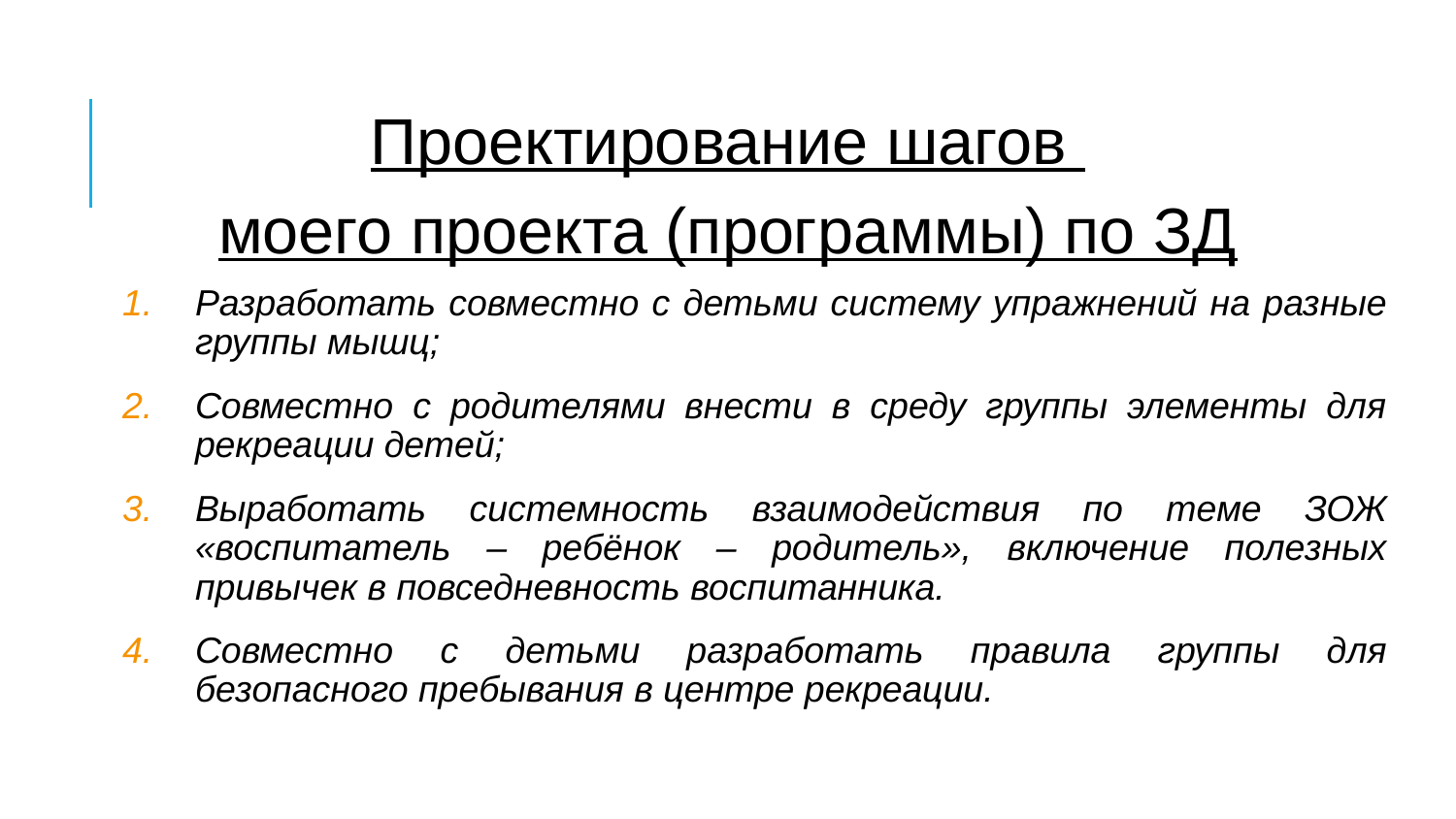

#
Проектирование шагов
моего проекта (программы) по ЗД

Разработать совместно с детьми систему упражнений на разные группы мышц;
Совместно с родителями внести в среду группы элементы для рекреации детей;
Выработать системность взаимодействия по теме ЗОЖ «воспитатель – ребёнок – родитель», включение полезных привычек в повседневность воспитанника.
Совместно с детьми разработать правила группы для безопасного пребывания в центре рекреации.